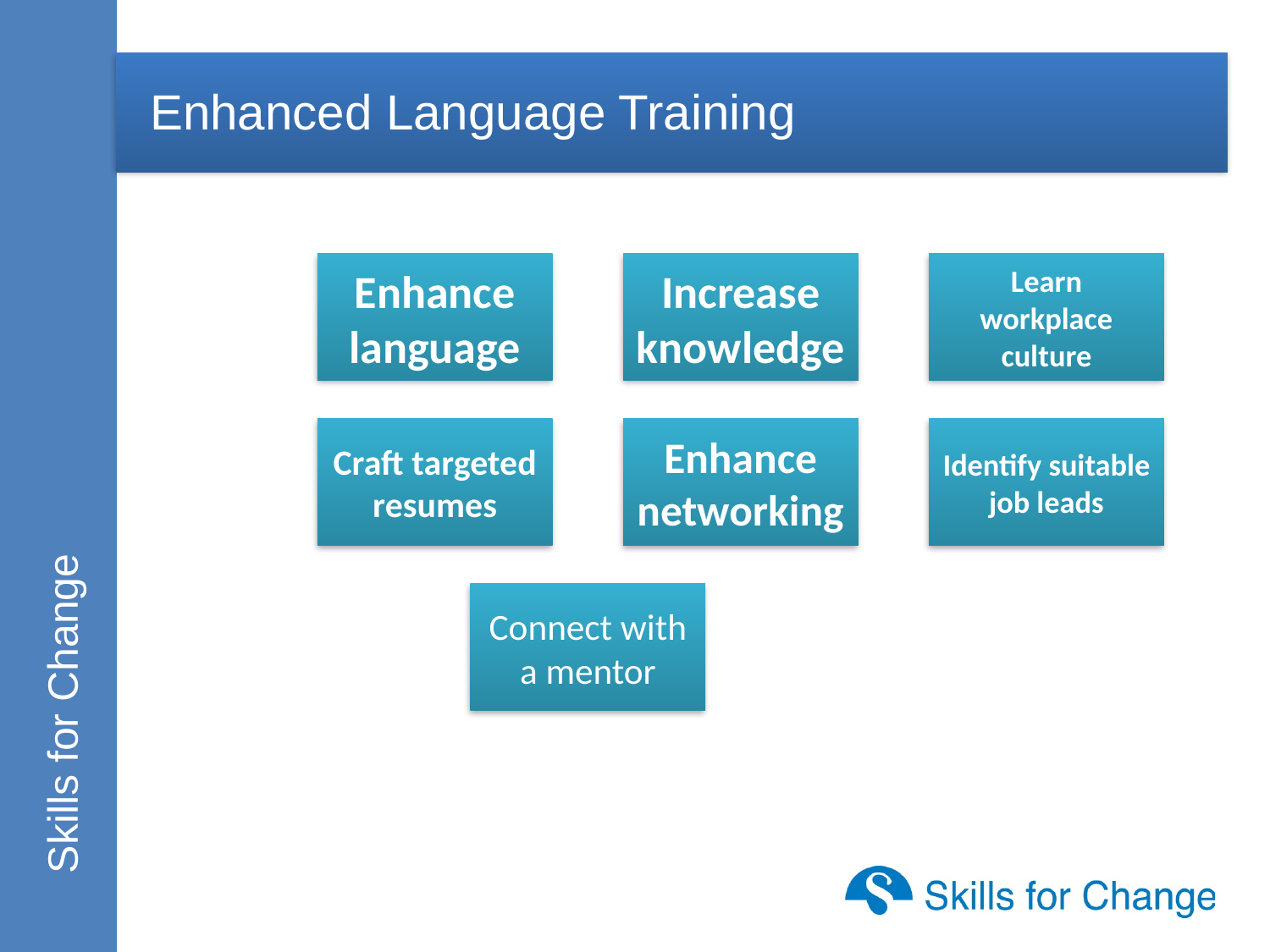

Enhanced Language Training

Enhance language
Increase knowledge
Learn workplace culture
Craft targeted resumes
Enhance networking
Identify suitable job leads
Connect with a mentor

Skills for Change